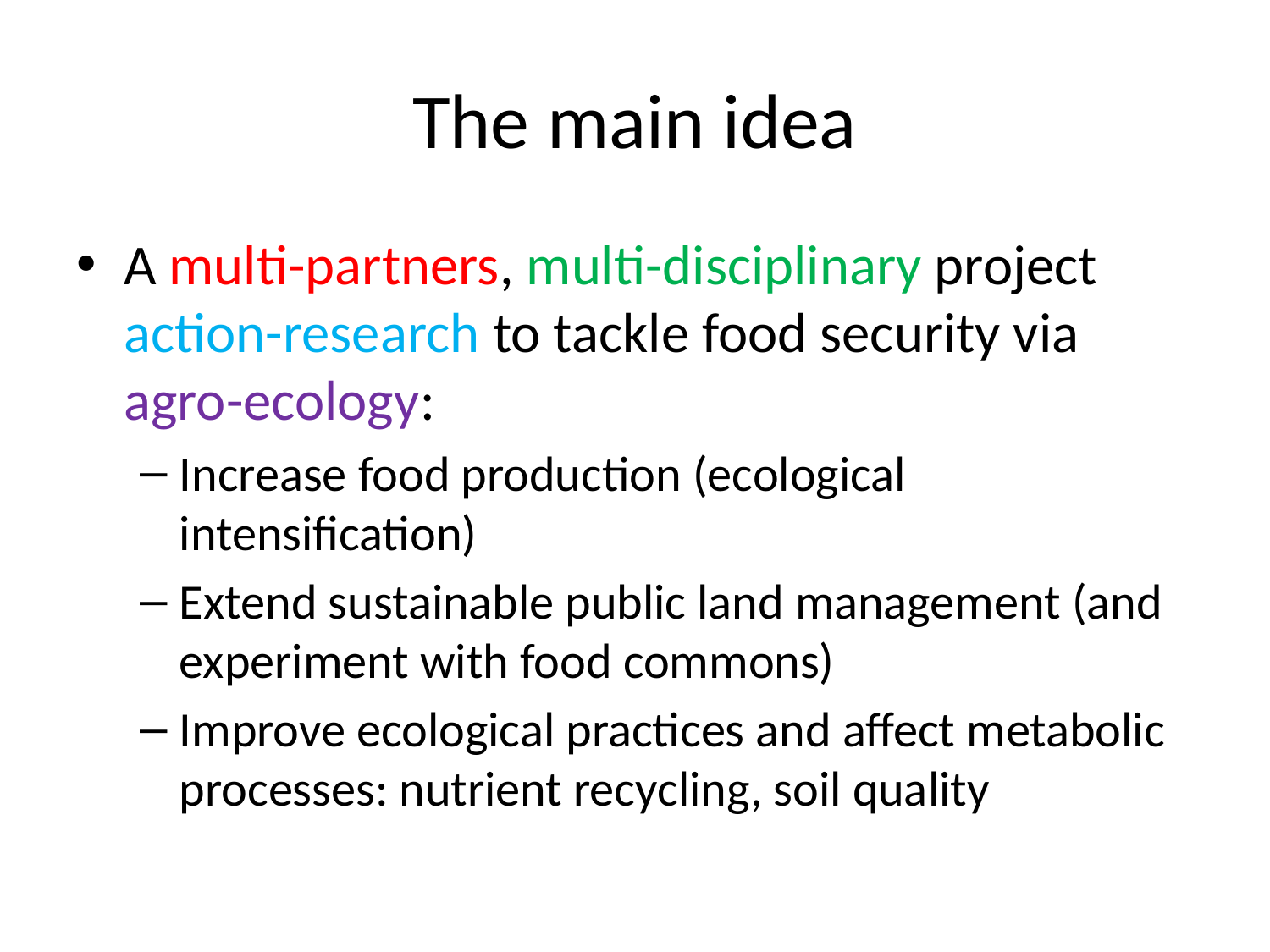

# The main idea
A multi-partners, multi-disciplinary project action-research to tackle food security via agro-ecology:
Increase food production (ecological intensification)
Extend sustainable public land management (and experiment with food commons)
Improve ecological practices and affect metabolic processes: nutrient recycling, soil quality